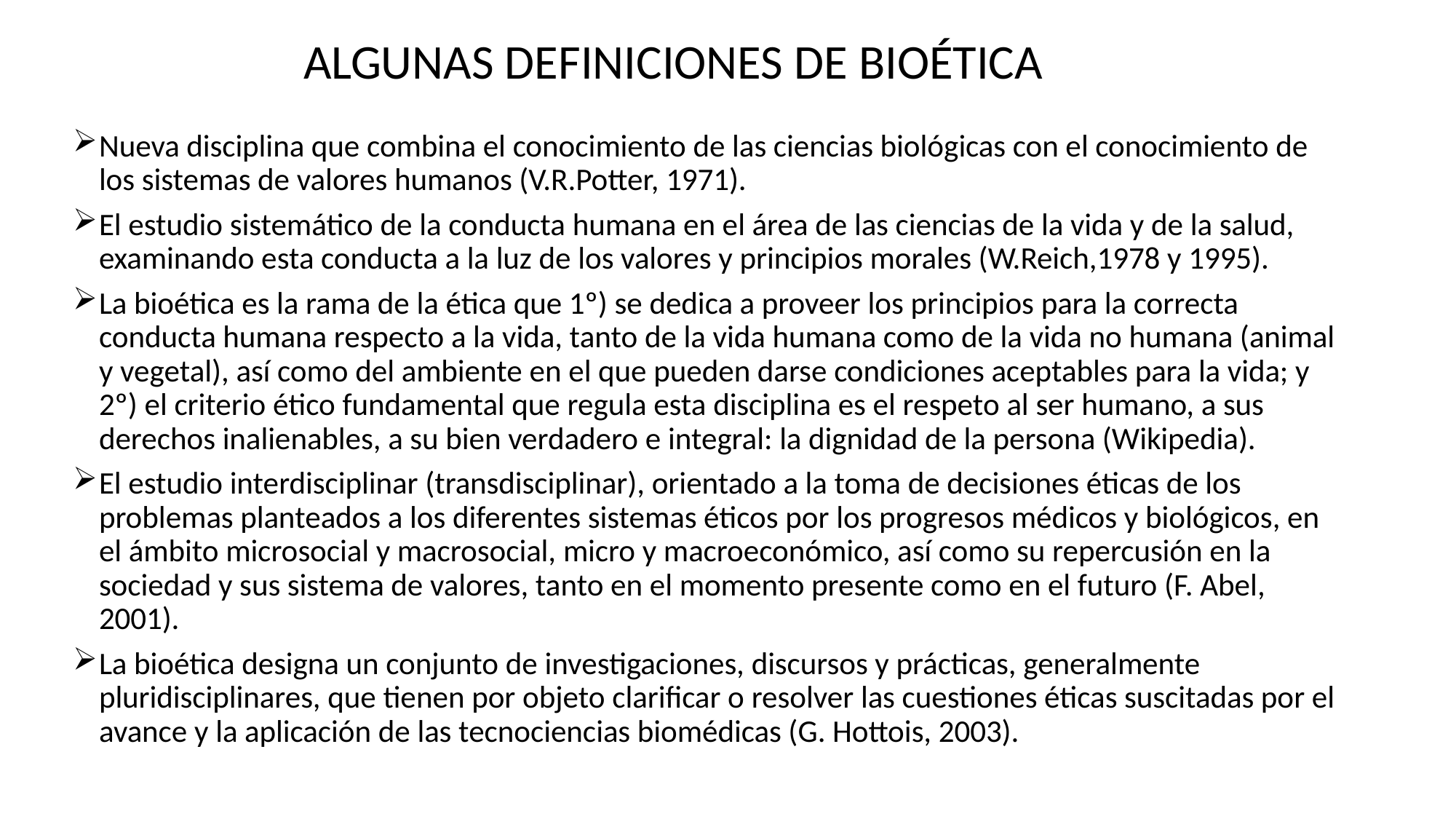

# ALGUNAS DEFINICIONES DE BIOÉTICA
Nueva disciplina que combina el conocimiento de las ciencias biológicas con el conocimiento de los sistemas de valores humanos (V.R.Potter, 1971).
El estudio sistemático de la conducta humana en el área de las ciencias de la vida y de la salud, examinando esta conducta a la luz de los valores y principios morales (W.Reich,1978 y 1995).
La bioética es la rama de la ética que 1º) se dedica a proveer los principios para la correcta conducta humana respecto a la vida, tanto de la vida humana como de la vida no humana (animal y vegetal), así como del ambiente en el que pueden darse condiciones aceptables para la vida; y 2º) el criterio ético fundamental que regula esta disciplina es el respeto al ser humano, a sus derechos inalienables, a su bien verdadero e integral: la dignidad de la persona (Wikipedia).
El estudio interdisciplinar (transdisciplinar), orientado a la toma de decisiones éticas de los problemas planteados a los diferentes sistemas éticos por los progresos médicos y biológicos, en el ámbito microsocial y macrosocial, micro y macroeconómico, así como su repercusión en la sociedad y sus sistema de valores, tanto en el momento presente como en el futuro (F. Abel, 2001).
La bioética designa un conjunto de investigaciones, discursos y prácticas, generalmente pluridisciplinares, que tienen por objeto clarificar o resolver las cuestiones éticas suscitadas por el avance y la aplicación de las tecnociencias biomédicas (G. Hottois, 2003).